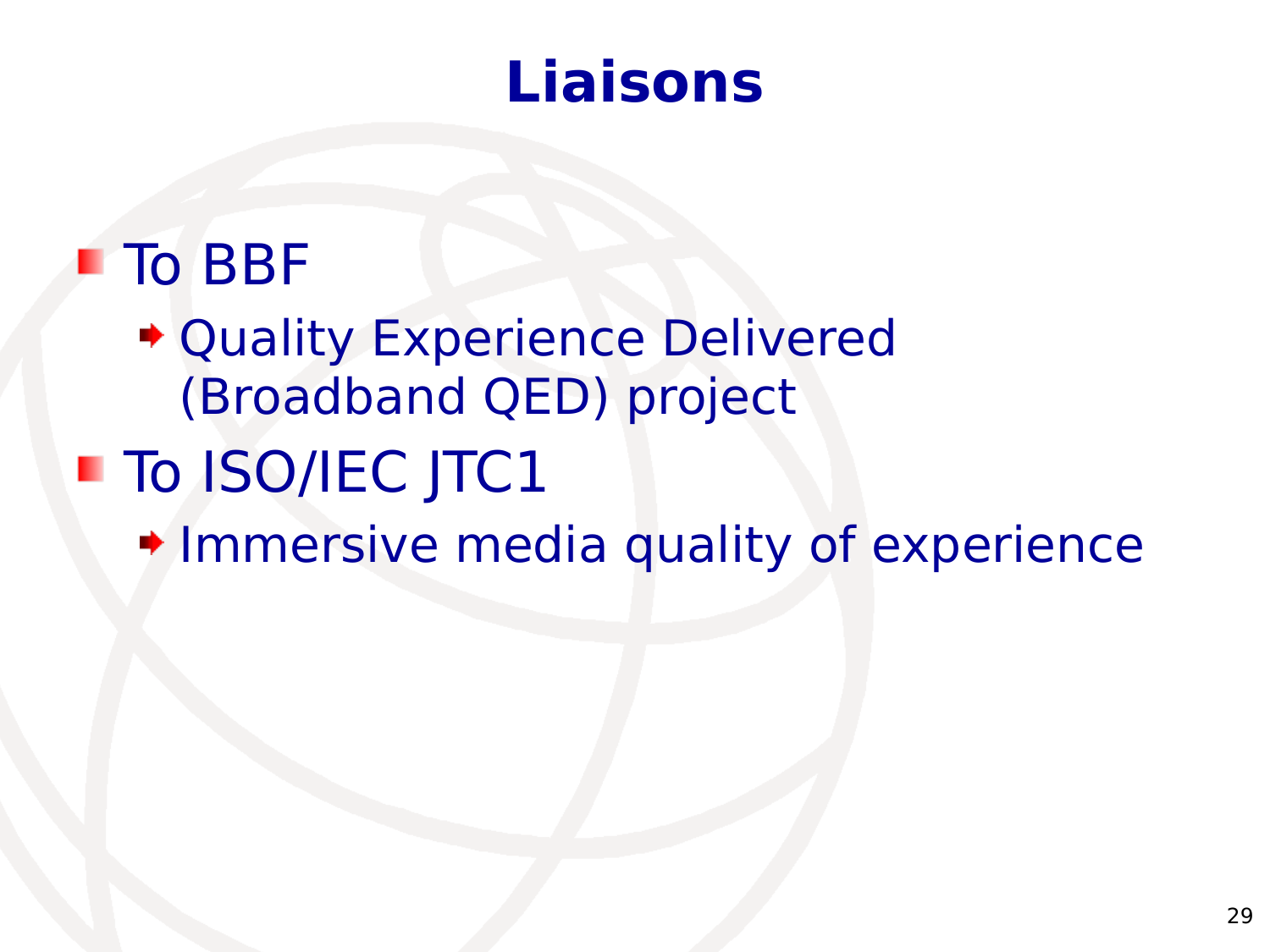

# Liaisons
To BBF
Quality Experience Delivered (Broadband QED) project
To ISO/IEC JTC1
Immersive media quality of experience

29